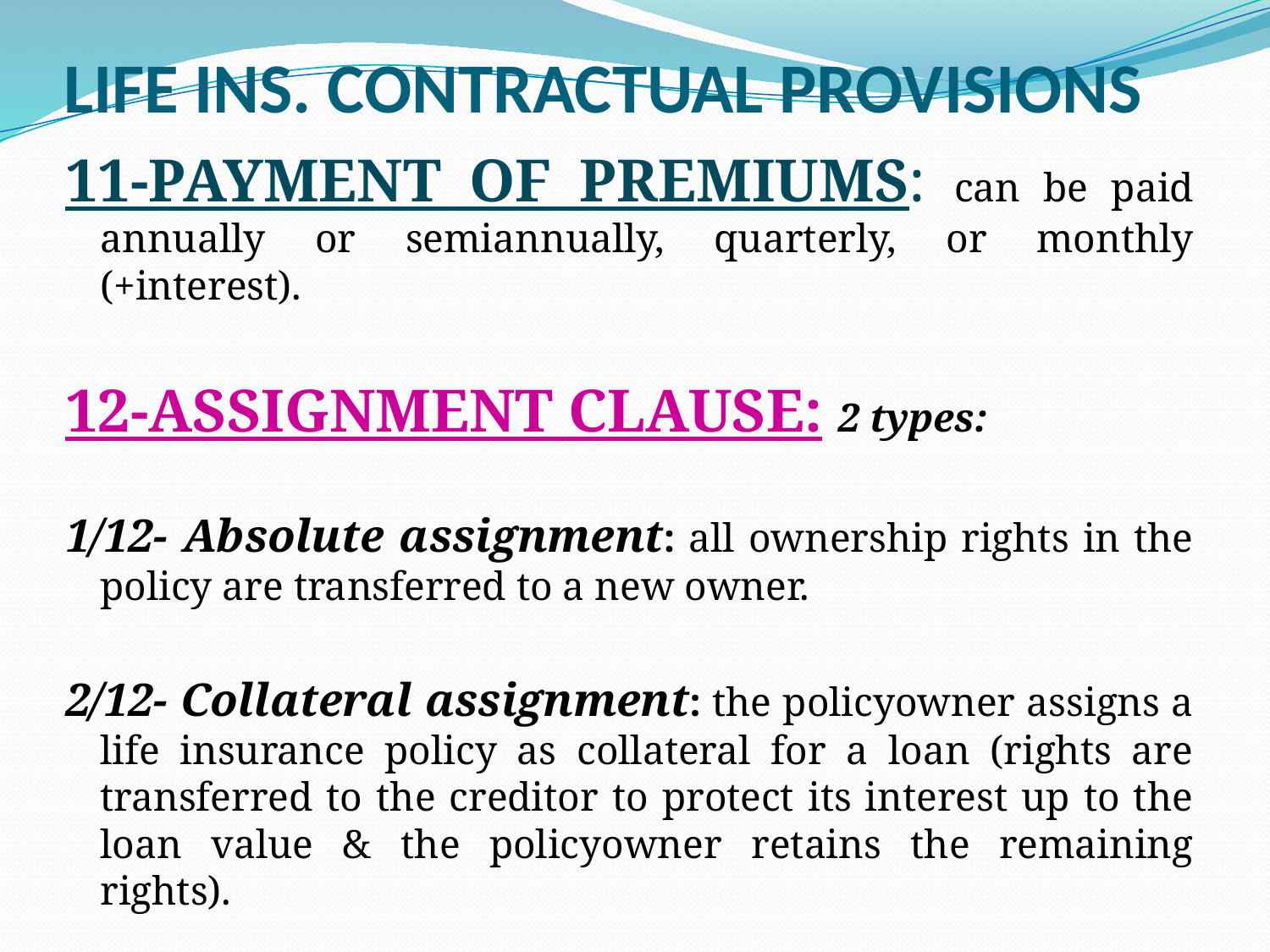

# LIFE INS. CONTRACTUAL PROVISIONS
11-PAYMENT OF PREMIUMS: can be paid annually or semiannually, quarterly, or monthly (+interest).

12-ASSIGNMENT CLAUSE: 2 types:

1/12- Absolute assignment: all ownership rights in the policy are transferred to a new owner.

2/12- Collateral assignment: the policyowner assigns a life insurance policy as collateral for a loan (rights are transferred to the creditor to protect its interest up to the loan value & the policyowner retains the remaining rights).